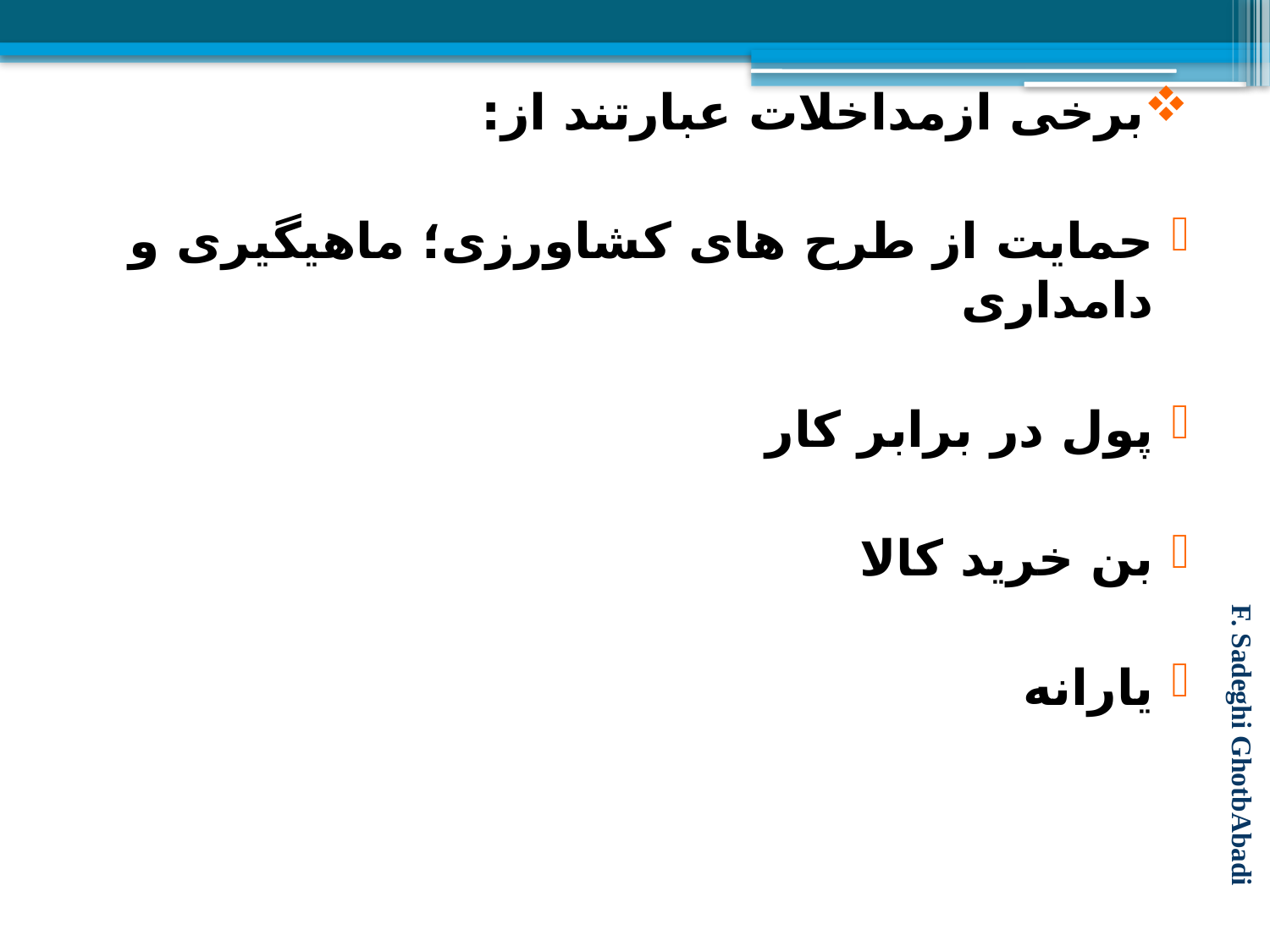

برخی ازمداخلات عبارتند از:

حمایت از طرح های کشاورزی؛ ماهیگیری و دامداری

پول در برابر کار

بن خرید کالا

یارانه